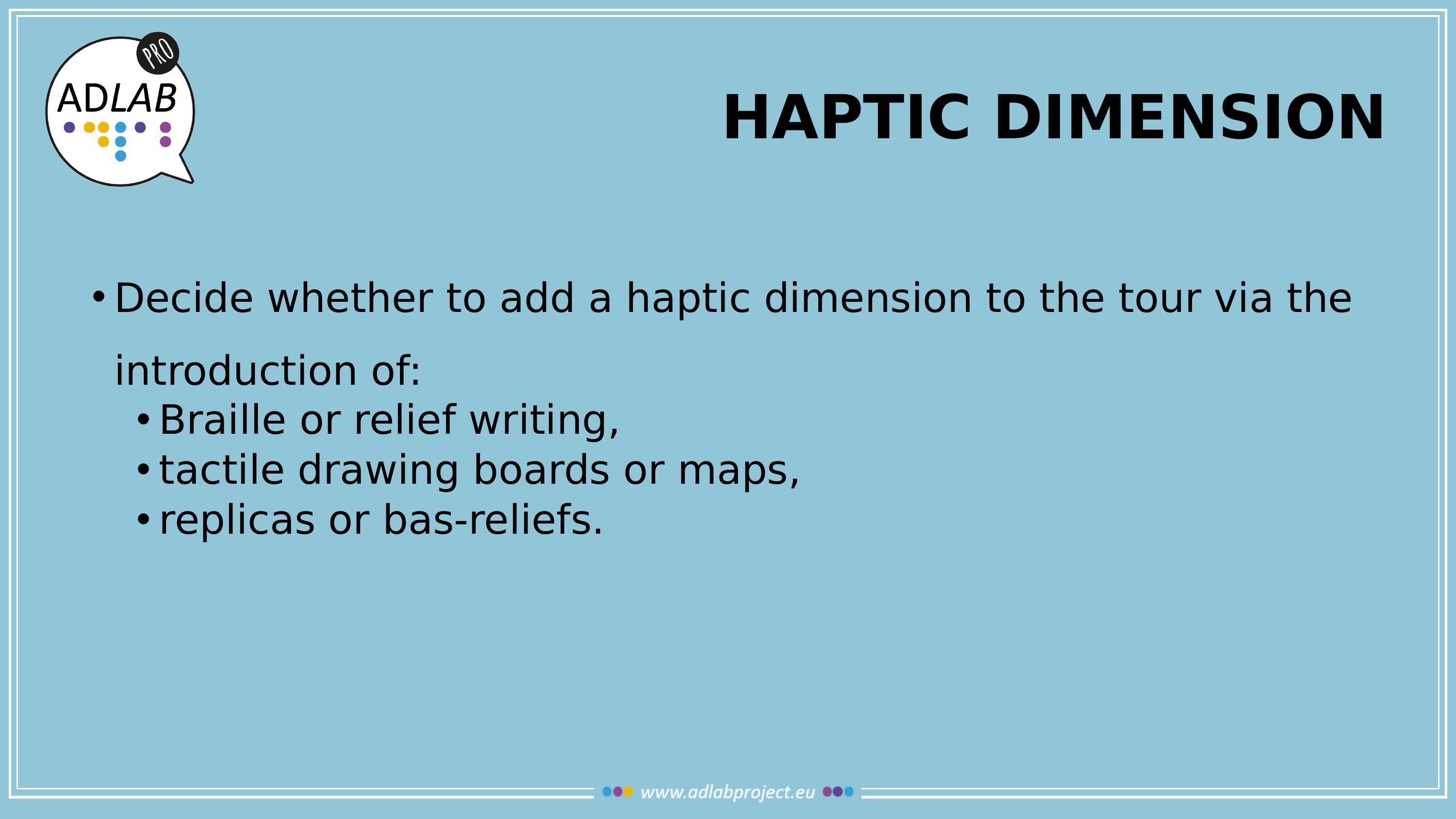

# haptic dimension
Decide whether to add a haptic dimension to the tour via the introduction of:
Braille or relief writing,
tactile drawing boards or maps,
replicas or bas-reliefs.